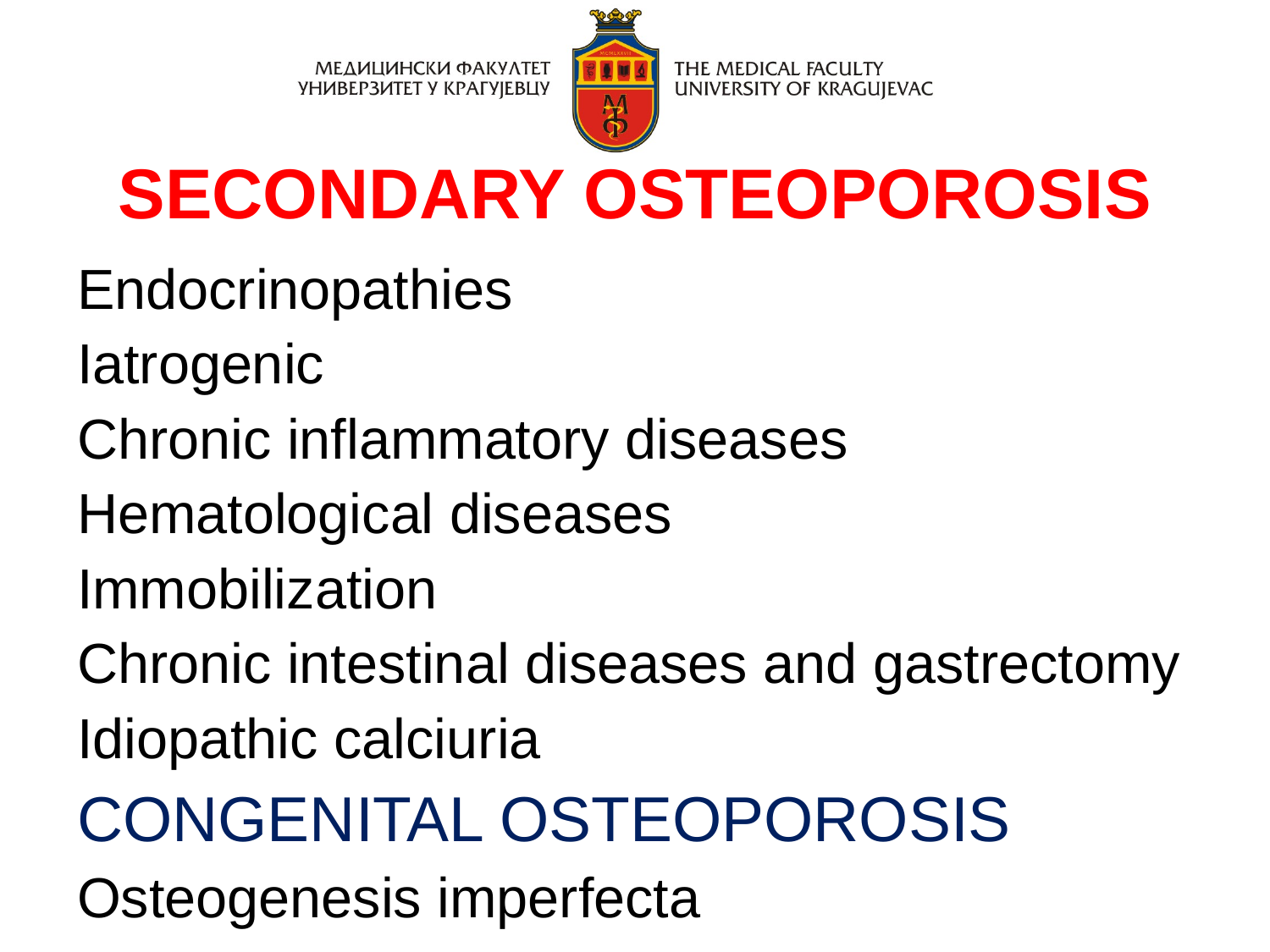

SECONDARY OSTEOPOROSIS
Endocrinopathies
Iatrogenic
Chronic inflammatory diseases
Hematological diseases
Immobilization
Chronic intestinal diseases and gastrectomy
Idiopathic calciuria
CONGENITAL OSTEOPOROSIS
Osteogenesis imperfecta